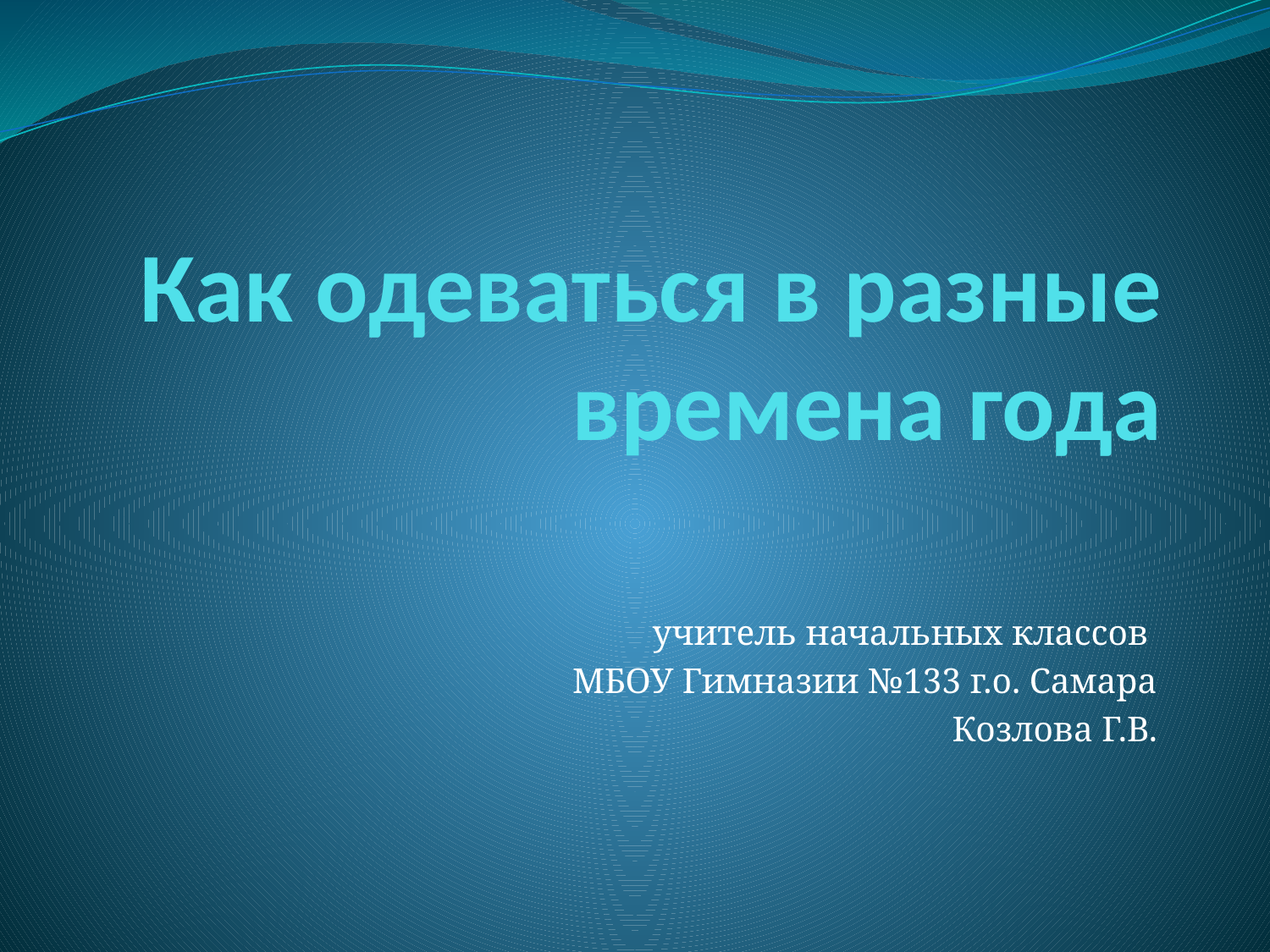

# Как одеваться в разные времена года
учитель начальных классов
МБОУ Гимназии №133 г.о. Самара
Козлова Г.В.